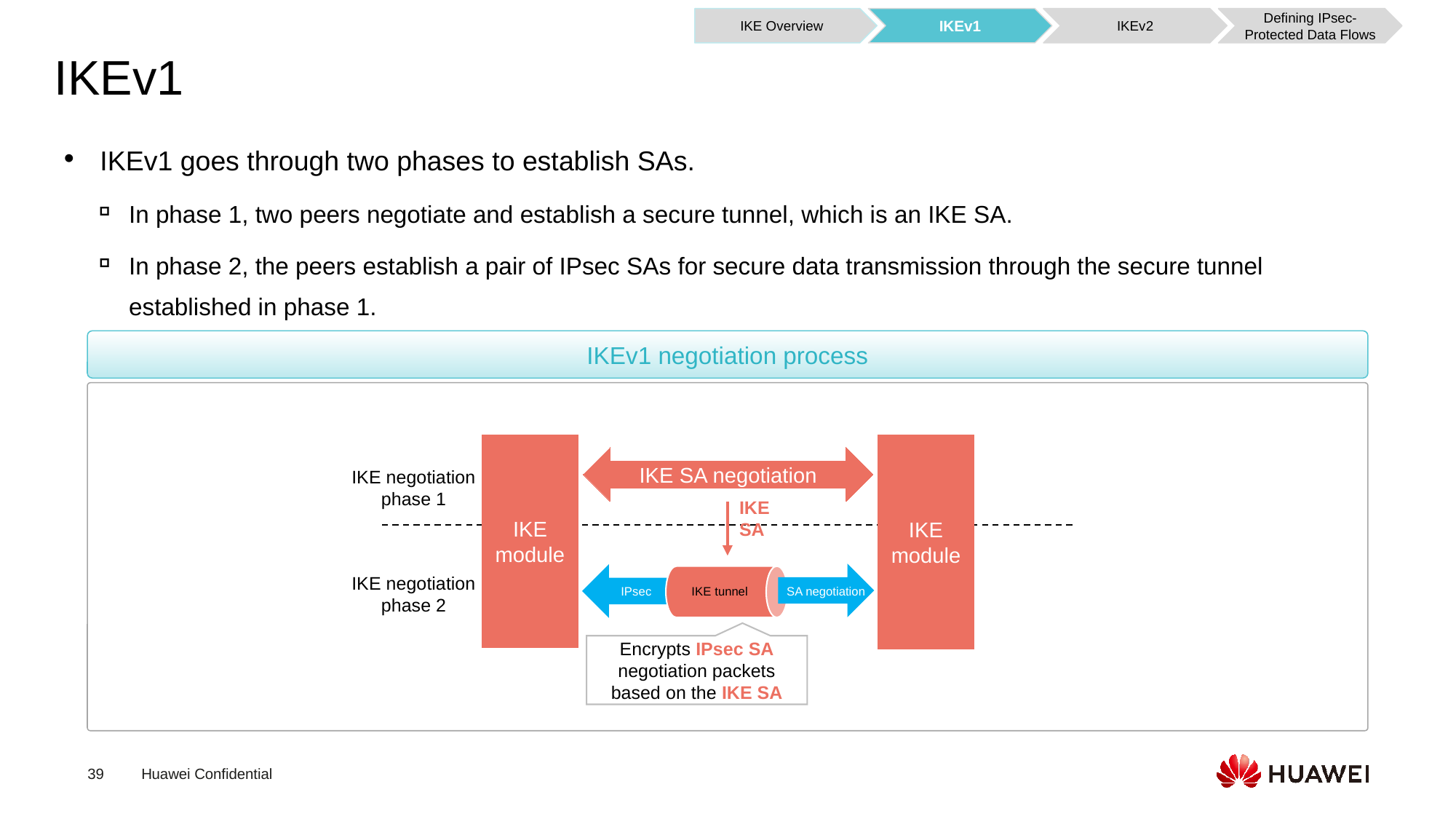

IKE Overview
IKEv1
IKEv2
Defining IPsec-Protected Data Flows
# IKEv1
IKEv1 goes through two phases to establish SAs.
In phase 1, two peers negotiate and establish a secure tunnel, which is an IKE SA.
In phase 2, the peers establish a pair of IPsec SAs for secure data transmission through the secure tunnel established in phase 1.
IKEv1 negotiation process

IKE module
IKE module
IKE SA negotiation
IKE negotiation phase 1
IKE SA

IKE negotiation phase 2
IPsec
IKE tunnel
SA negotiation
Encrypts IPsec SA negotiation packets based on the IKE SA